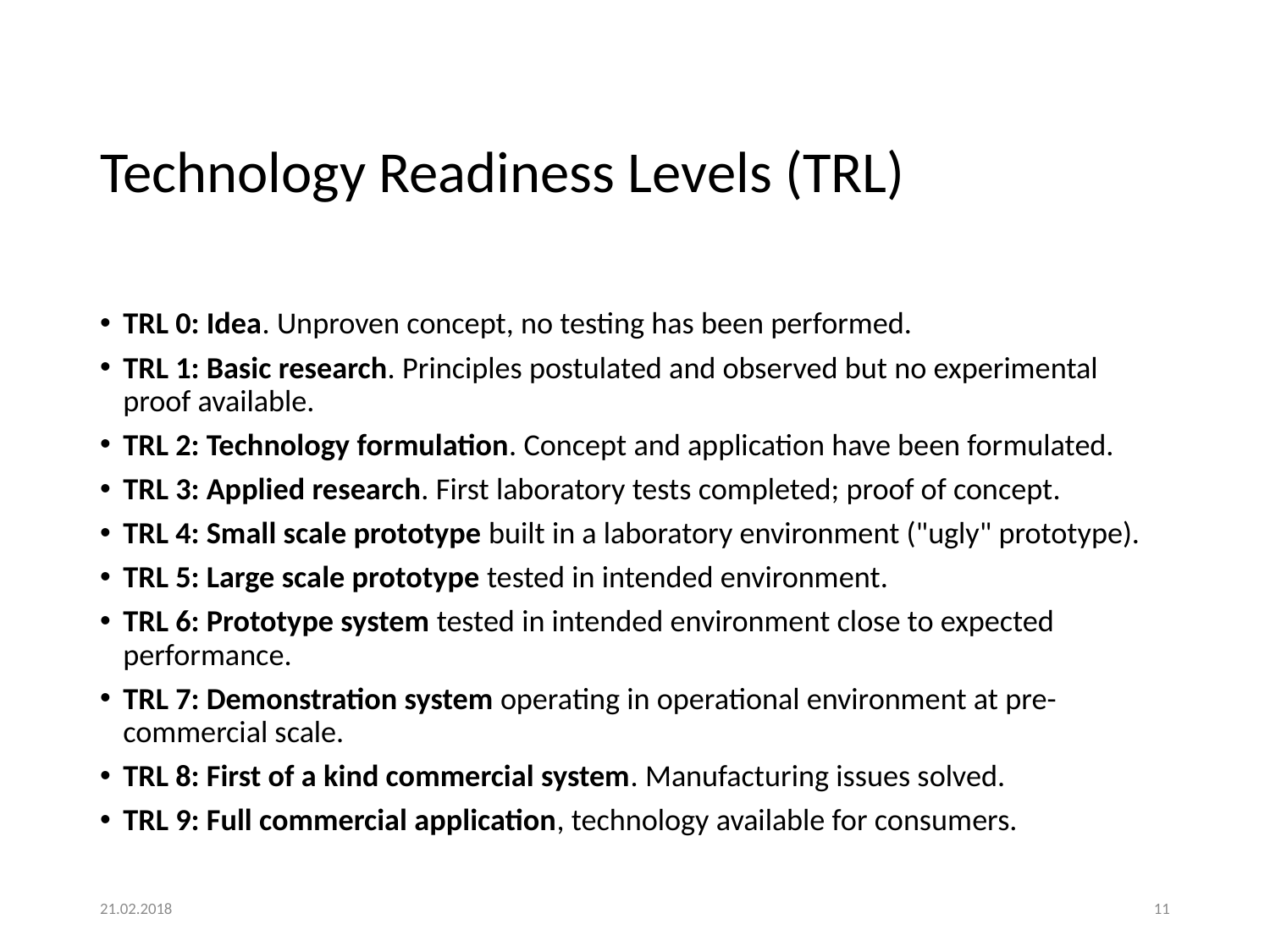

# Technology Readiness Levels (TRL)

TRL 0: Idea. Unproven concept, no testing has been performed.
TRL 1: Basic research. Principles postulated and observed but no experimental proof available.
TRL 2: Technology formulation. Concept and application have been formulated.
TRL 3: Applied research. First laboratory tests completed; proof of concept.
TRL 4: Small scale prototype built in a laboratory environment ("ugly" prototype).
TRL 5: Large scale prototype tested in intended environment.
TRL 6: Prototype system tested in intended environment close to expected performance.
TRL 7: Demonstration system operating in operational environment at pre-commercial scale.
TRL 8: First of a kind commercial system. Manufacturing issues solved.
TRL 9: Full commercial application, technology available for consumers.
21.02.2018
11